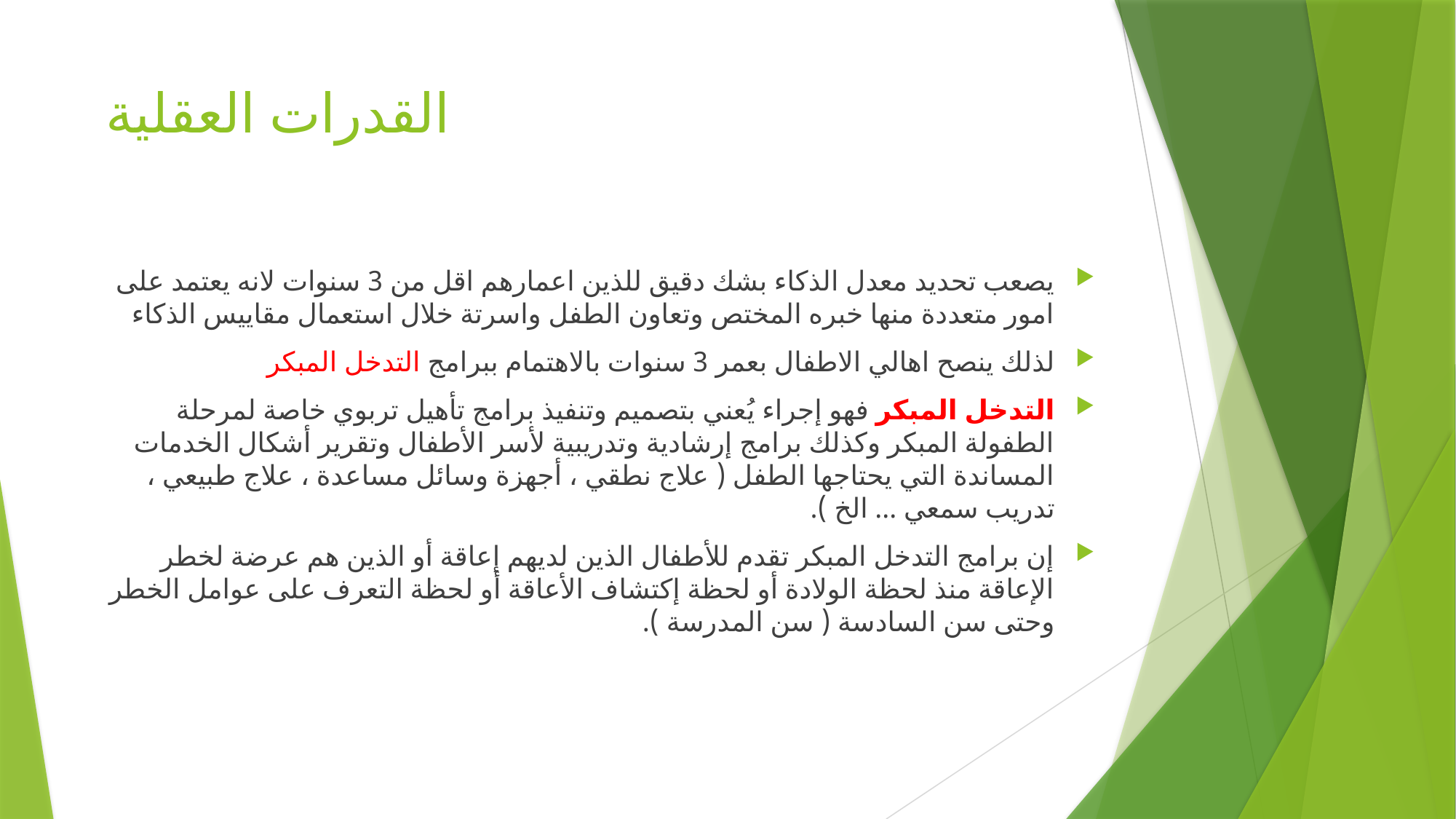

# القدرات العقلية
يصعب تحديد معدل الذكاء بشك دقيق للذين اعمارهم اقل من 3 سنوات لانه يعتمد على امور متعددة منها خبره المختص وتعاون الطفل واسرتة خلال استعمال مقاييس الذكاء
لذلك ينصح اهالي الاطفال بعمر 3 سنوات بالاهتمام ببرامج التدخل المبكر
التدخل المبكر فهو إجراء يُعني بتصميم وتنفيذ برامج تأهيل تربوي خاصة لمرحلة الطفولة المبكر وكذلك برامج إرشادية وتدريبية لأسر الأطفال وتقرير أشكال الخدمات المساندة التي يحتاجها الطفل ( علاج نطقي ، أجهزة وسائل مساعدة ، علاج طبيعي ، تدريب سمعي ... الخ ).
إن برامج التدخل المبكر تقدم للأطفال الذين لديهم إعاقة أو الذين هم عرضة لخطر الإعاقة منذ لحظة الولادة أو لحظة إكتشاف الأعاقة أو لحظة التعرف على عوامل الخطر وحتى سن السادسة ( سن المدرسة ).